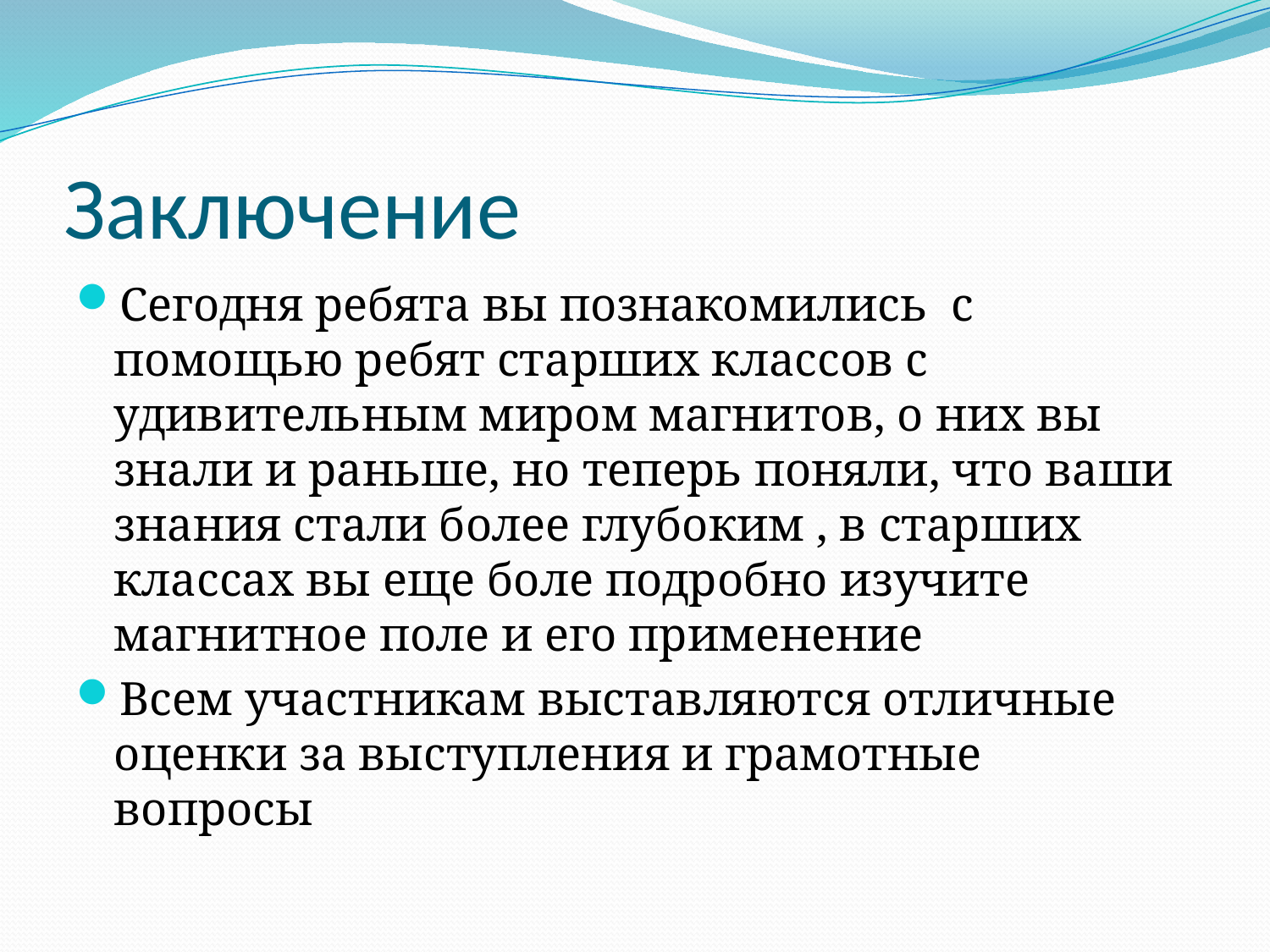

# Заключение
Сегодня ребята вы познакомились  с помощью ребят старших классов с  удивительным миром магнитов, о них вы знали и раньше, но теперь поняли, что ваши знания стали более глубоким , в старших классах вы еще боле подробно изучите магнитное поле и его применение
Всем участникам выставляются отличные оценки за выступления и грамотные вопросы